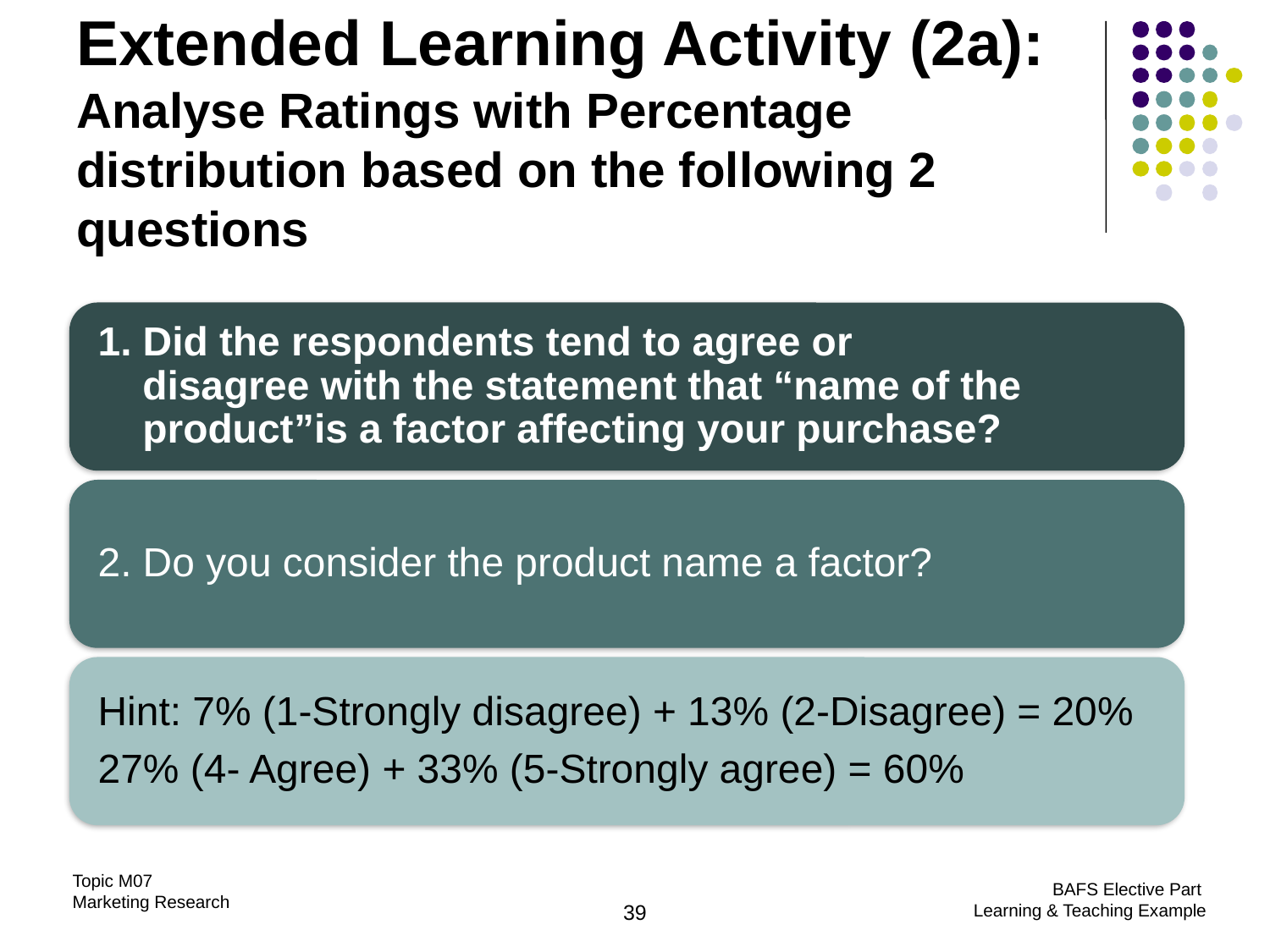

Extended Learning Activity (2a): Analyse Ratings with Percentage distribution based on the following 2 questions
1. Did the respondents tend to agree or
    disagree with the statement that “name of the
    product”is a factor affecting your purchase?
2. Do you consider the product name a factor?
Hint: 7% (1-Strongly disagree) + 13% (2-Disagree) = 20%
27% (4- Agree) + 33% (5-Strongly agree) = 60%

39